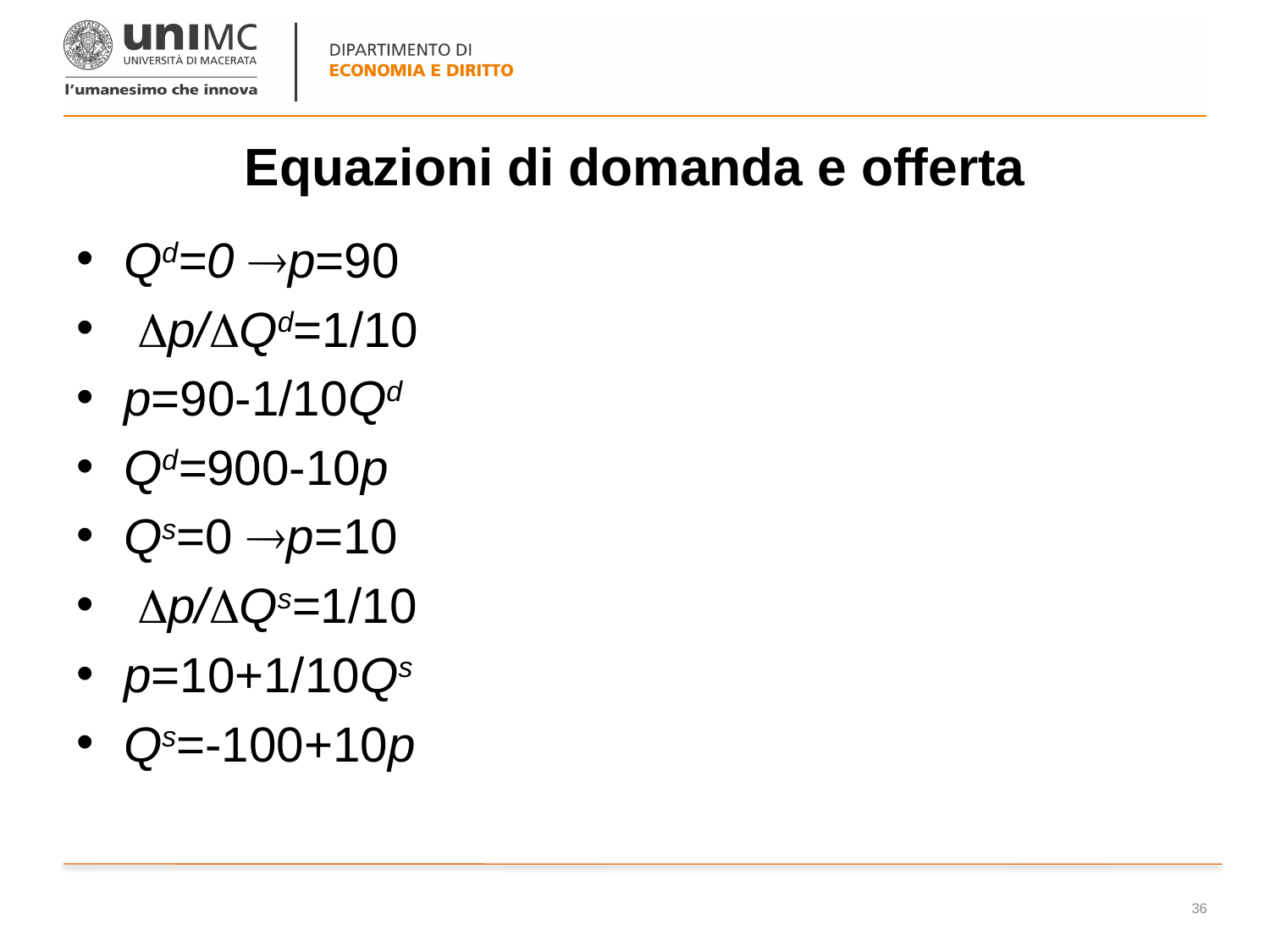

# Equazioni di domanda e offerta
Qd=0 →p=90
 Δp/ΔQd=1/10
p=90-1/10Qd
Qd=900-10p
Qs=0 →p=10
 Δp/ΔQs=1/10
p=10+1/10Qs
Qs=-100+10p
36